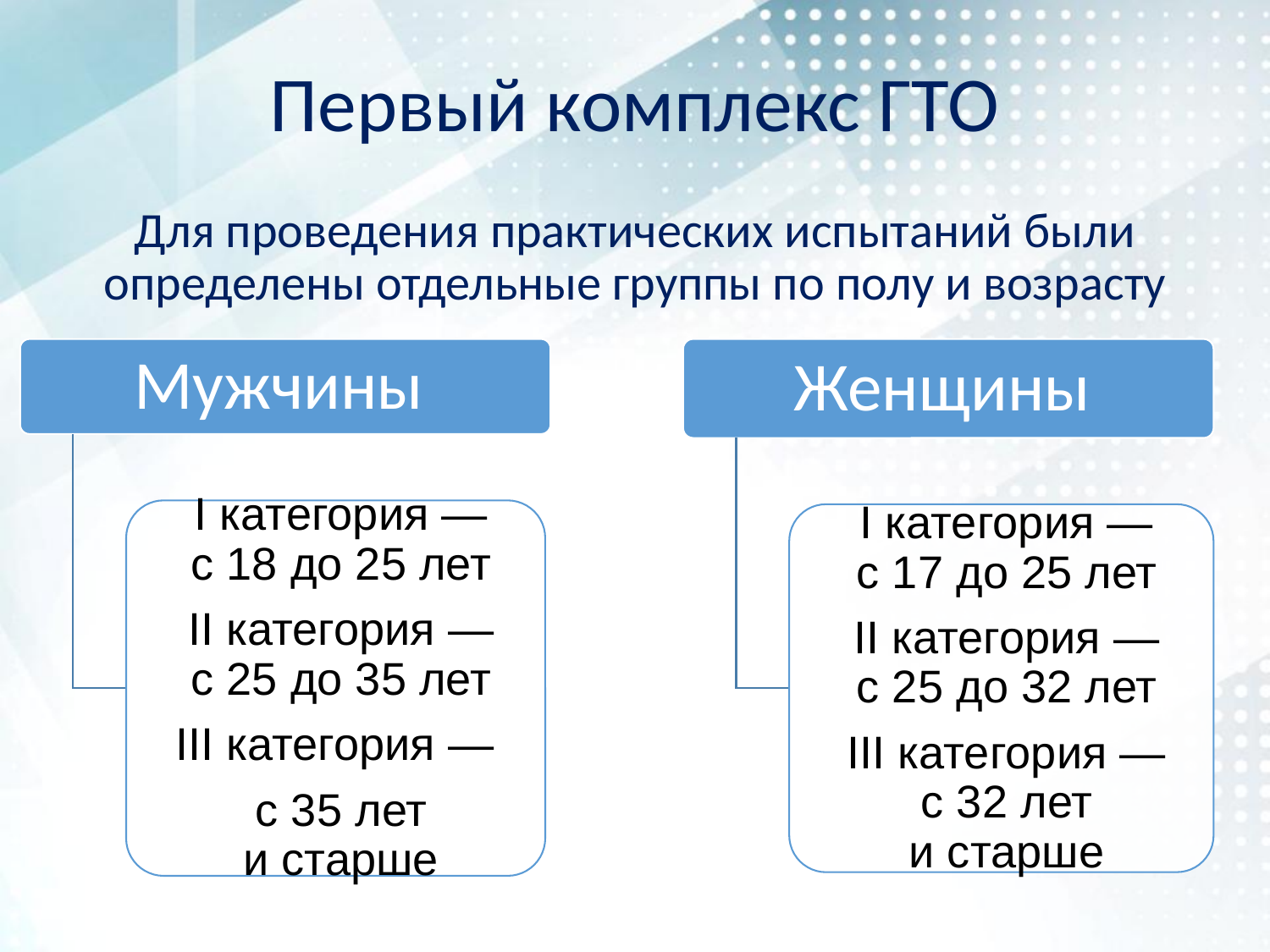

# Первый комплекс ГТО
Для проведения практических испытаний были определены отдельные группы по полу и возрасту
Мужчины
I категория — с 18 до 25 лет
II категория — с 25 до 35 лет
III категория —
с 35 лет и старше
Женщины
I категория — с 17 до 25 лет
II категория — с 25 до 32 лет
III категория — с 32 лет и старше